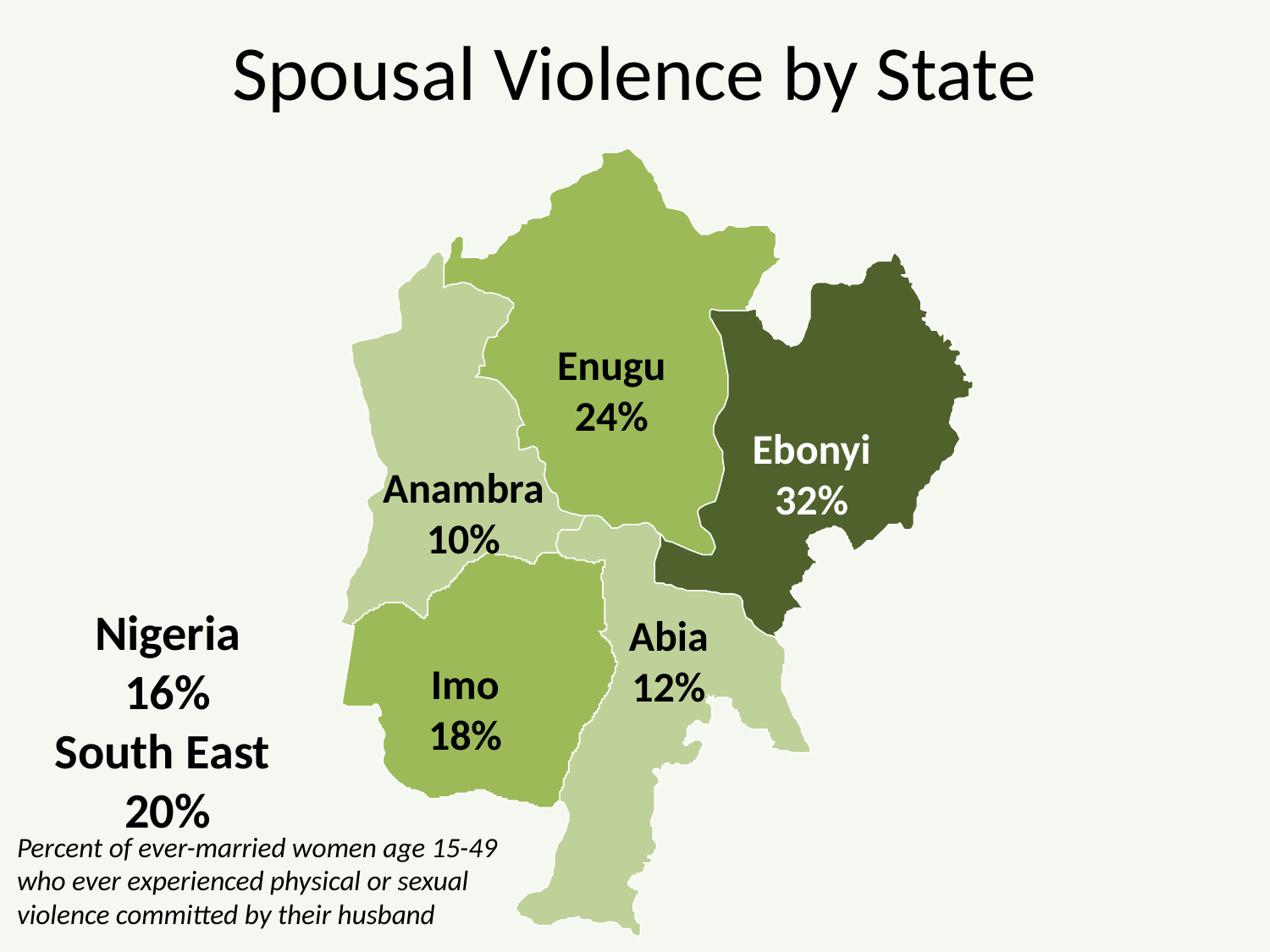

# Spousal Violence by State

Enugu
24%
Ebonyi
32%
Anambra
10%
Nigeria
16%
South East
20%
Abia
12%
Imo
18%
Percent of ever-married women age 15-49 who ever experienced physical or sexual violence committed by their husband